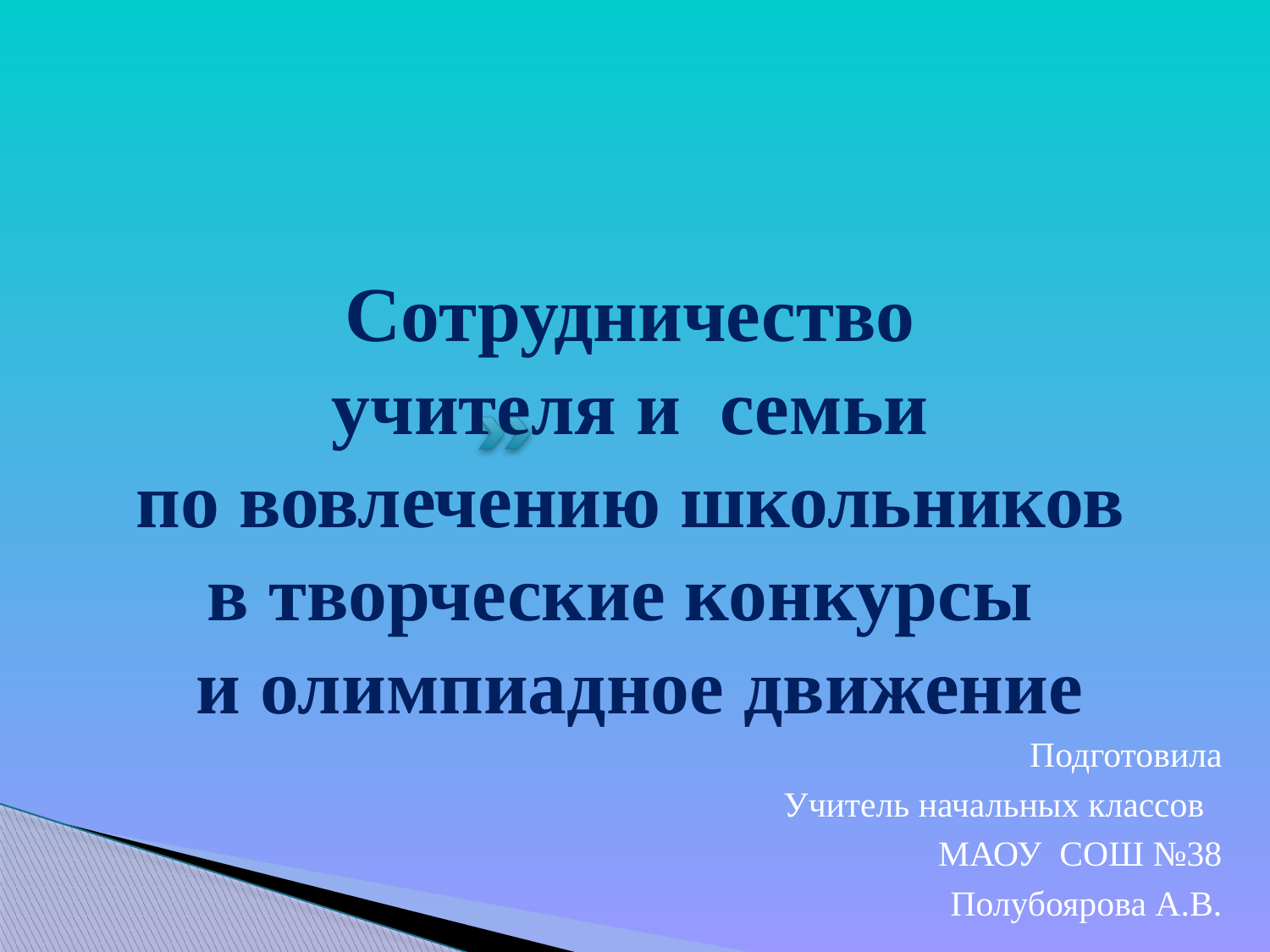

# Сотрудничество учителя и  семьи по вовлечению школьников в творческие конкурсы и олимпиадное движение
Подготовила
Учитель начальных классов
МАОУ  СОШ №38
Полубоярова А.В.